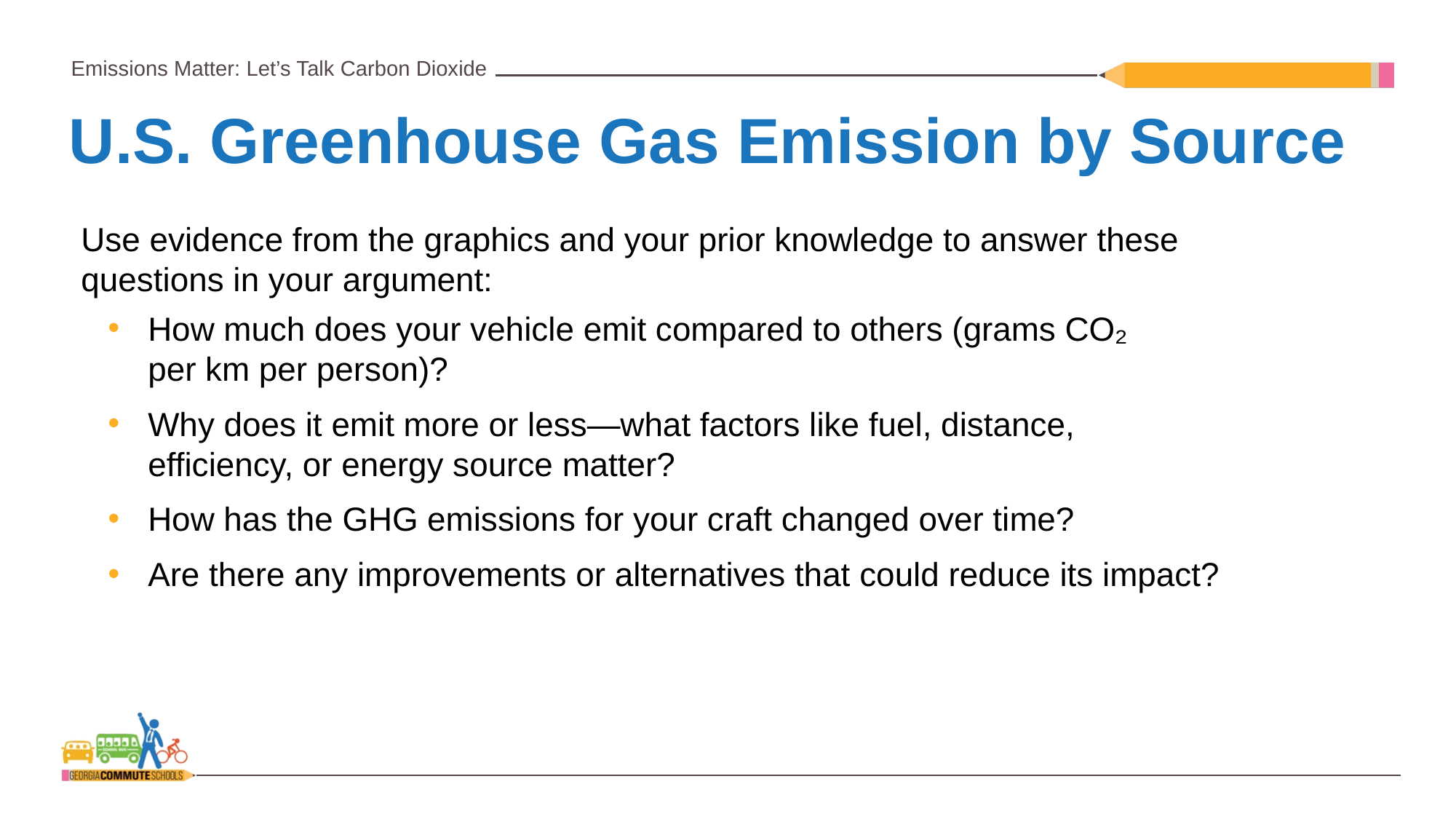

U.S. Greenhouse Gas Emission by Source
Use evidence from the graphics and your prior knowledge to answer these questions in your argument:
How much does your vehicle emit compared to others (grams CO₂ per km per person)?
Why does it emit more or less—what factors like fuel, distance, efficiency, or energy source matter?
How has the GHG emissions for your craft changed over time?
Are there any improvements or alternatives that could reduce its impact?